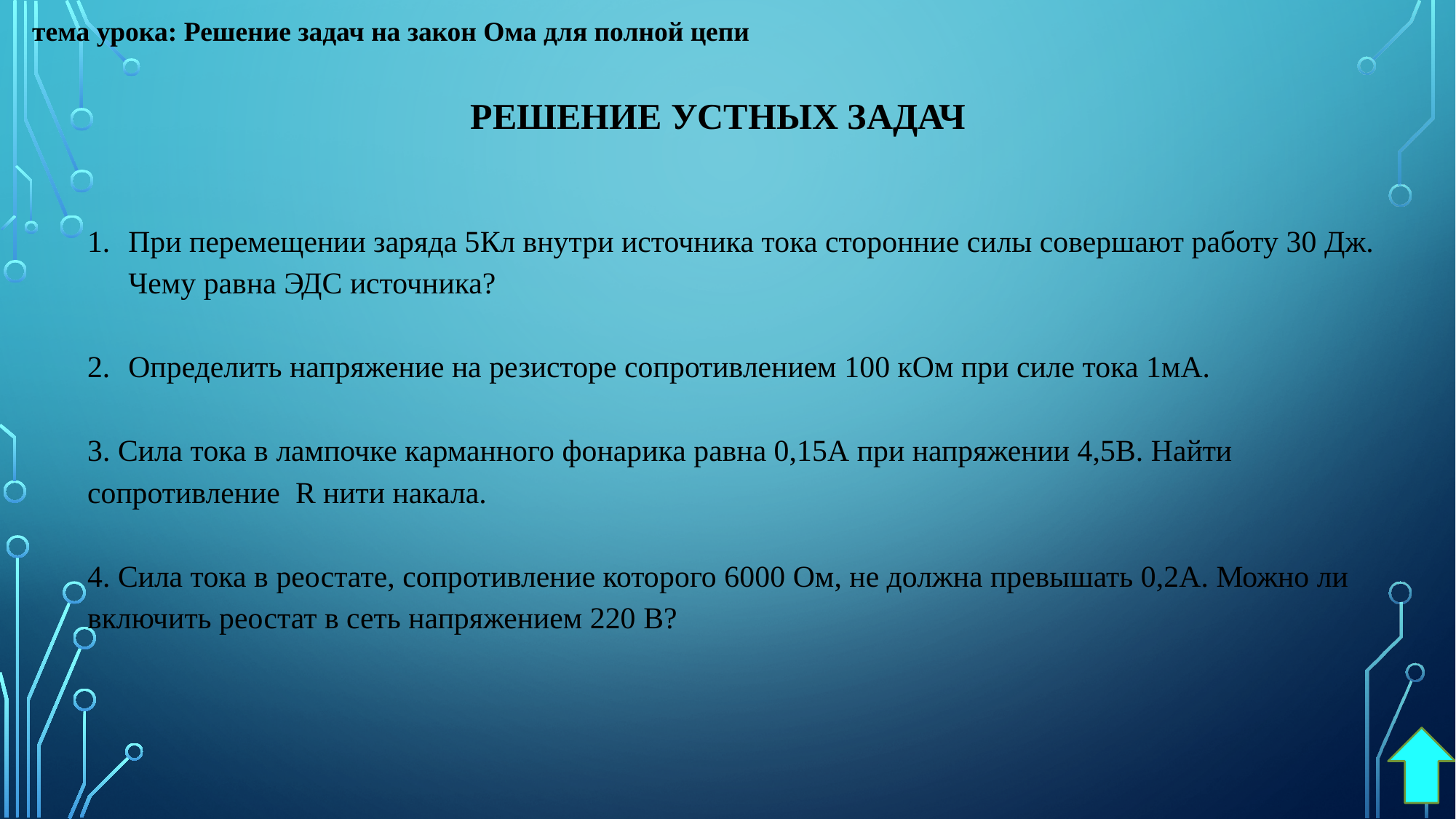

тема урока: Решение задач на закон Ома для полной цепи
РЕШЕНИЕ УСТНЫХ ЗАДАЧ

При перемещении заряда 5Кл внутри источника тока сторонние силы совершают работу 30 Дж. Чему равна ЭДС источника?

Определить напряжение на резисторе сопротивлением 100 кОм при силе тока 1мА.

3. Сила тока в лампочке карманного фонарика равна 0,15А при напряжении 4,5В. Найти сопротивление  R нити накала.

4. Сила тока в реостате, сопротивление которого 6000 Ом, не должна превышать 0,2А. Можно ли включить реостат в сеть напряжением 220 В?